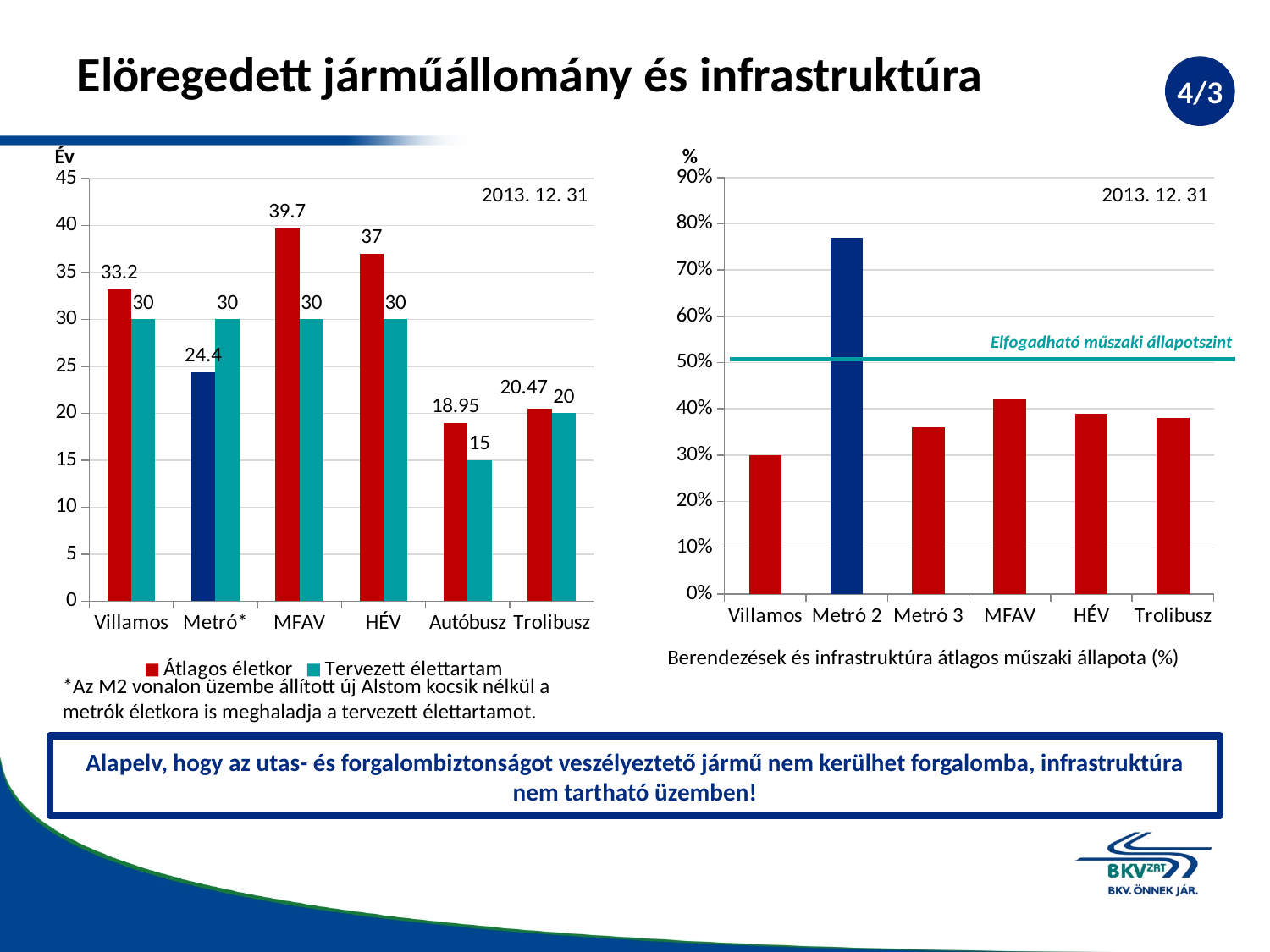

# Elöregedett járműállomány és infrastruktúra
4/3
Év
%

### Chart

| Category | Átlagos életkor | Tervezett élettartam |
|---|---|---|
| Villamos | 33.2 | 30.0 |
| Metró* | 24.4 | 30.0 |
| MFAV | 39.7 | 30.0 |
| HÉV | 37.0 | 30.0 |
| Autóbusz | 18.95 | 15.0 |
| Trolibusz | 20.47 | 20.0 |

### Chart

| Category | Berendezések és infrastruktúra átlagos műszaki állapota (%) |
|---|---|
| Villamos | 0.3 |
| Metró 2 | 0.77 |
| Metró 3 | 0.36 |
| MFAV | 0.42 |
| HÉV | 0.39 |
| Trolibusz | 0.38 |
2013. 12. 31
2013. 12. 31
Elfogadható műszaki állapotszint
Berendezések és infrastruktúra átlagos műszaki állapota (%)
*Az M2 vonalon üzembe állított új Alstom kocsik nélkül a metrók életkora is meghaladja a tervezett élettartamot.
Alapelv, hogy az utas- és forgalombiztonságot veszélyeztető jármű nem kerülhet forgalomba, infrastruktúra nem tartható üzemben!